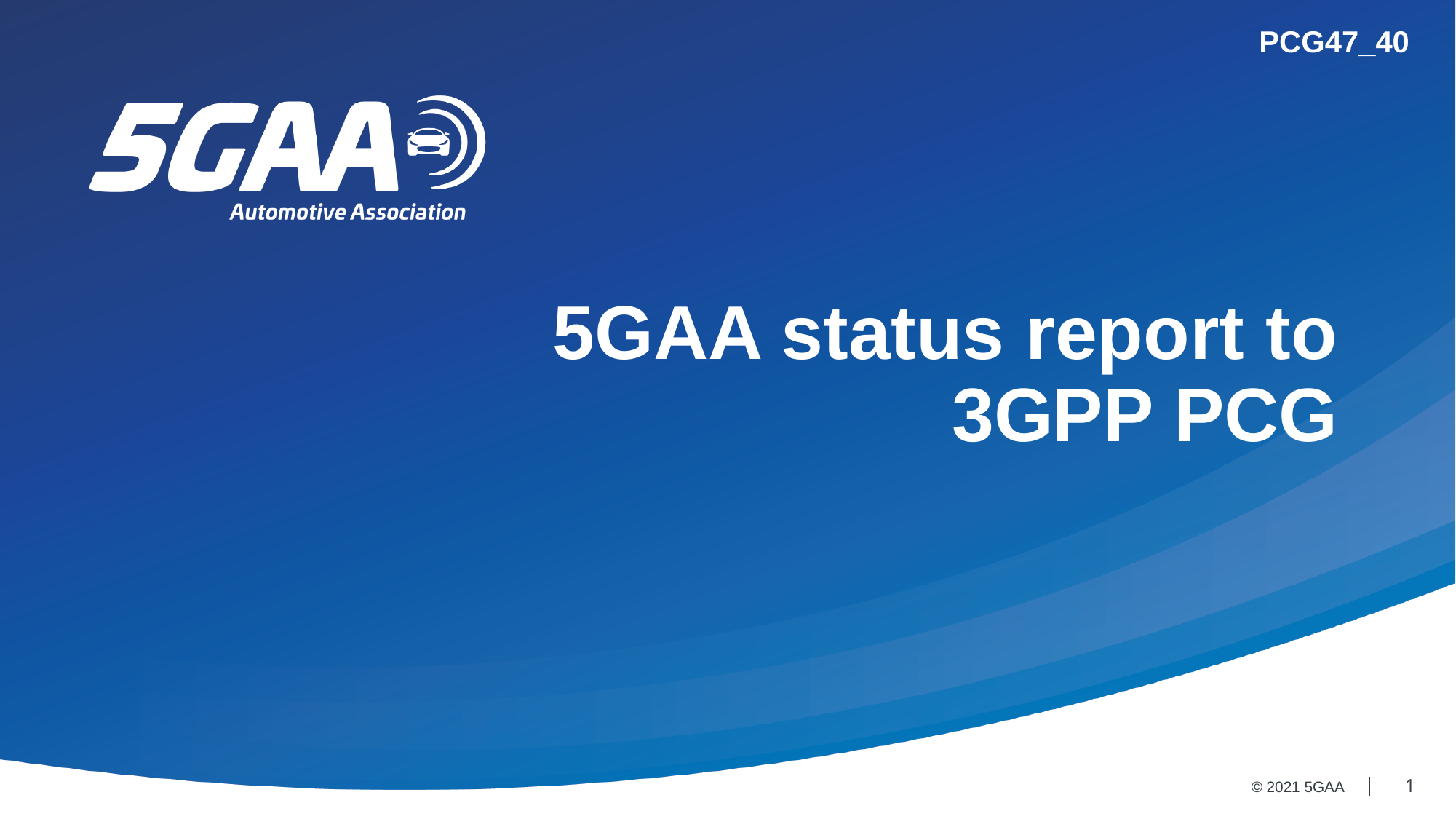

262306112
PCG47_40
5GAA status report to
3GPP PCG